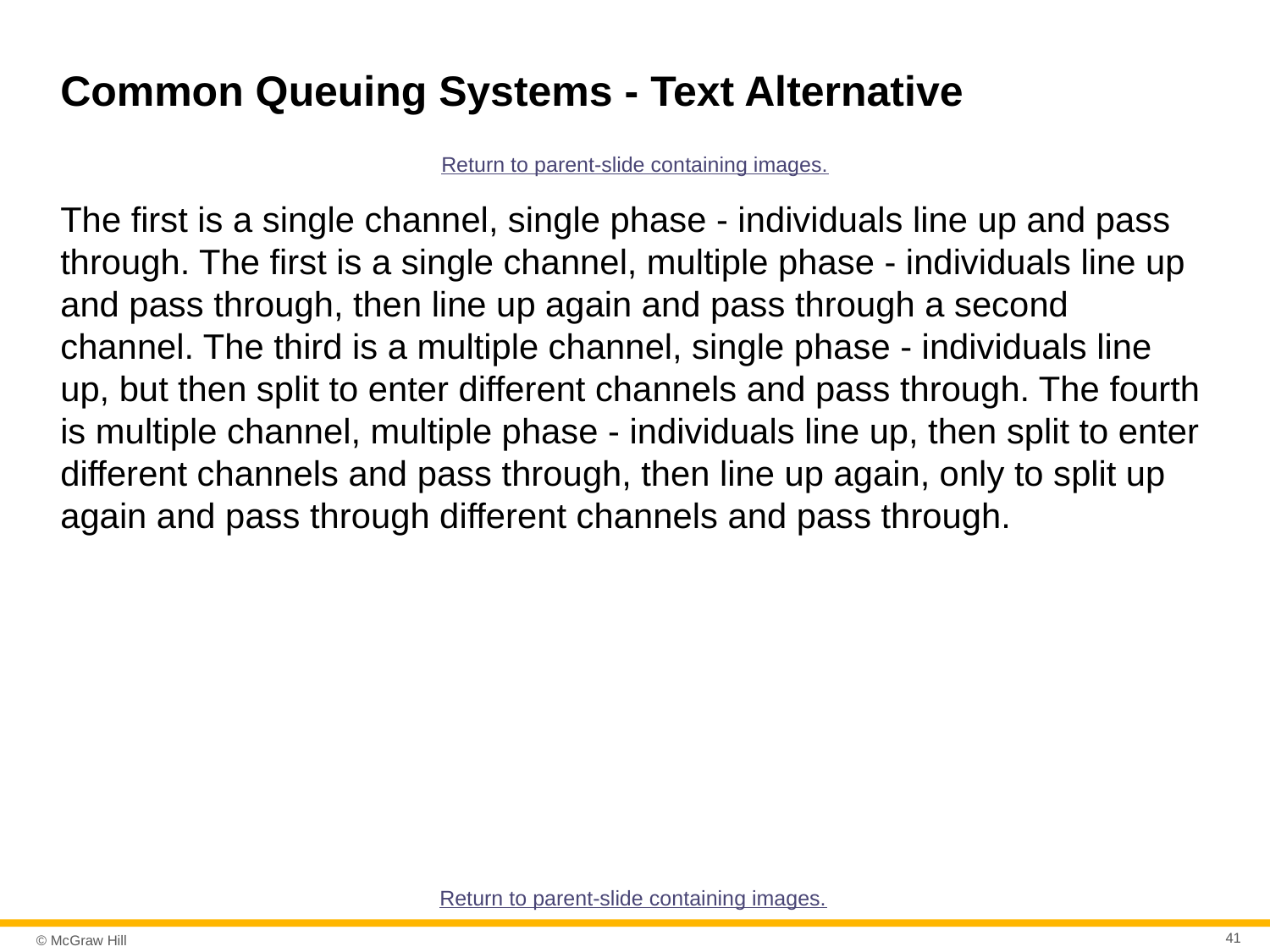

# Common Queuing Systems - Text Alternative
Return to parent-slide containing images.
The first is a single channel, single phase - individuals line up and pass through. The first is a single channel, multiple phase - individuals line up and pass through, then line up again and pass through a second channel. The third is a multiple channel, single phase - individuals line up, but then split to enter different channels and pass through. The fourth is multiple channel, multiple phase - individuals line up, then split to enter different channels and pass through, then line up again, only to split up again and pass through different channels and pass through.
Return to parent-slide containing images.